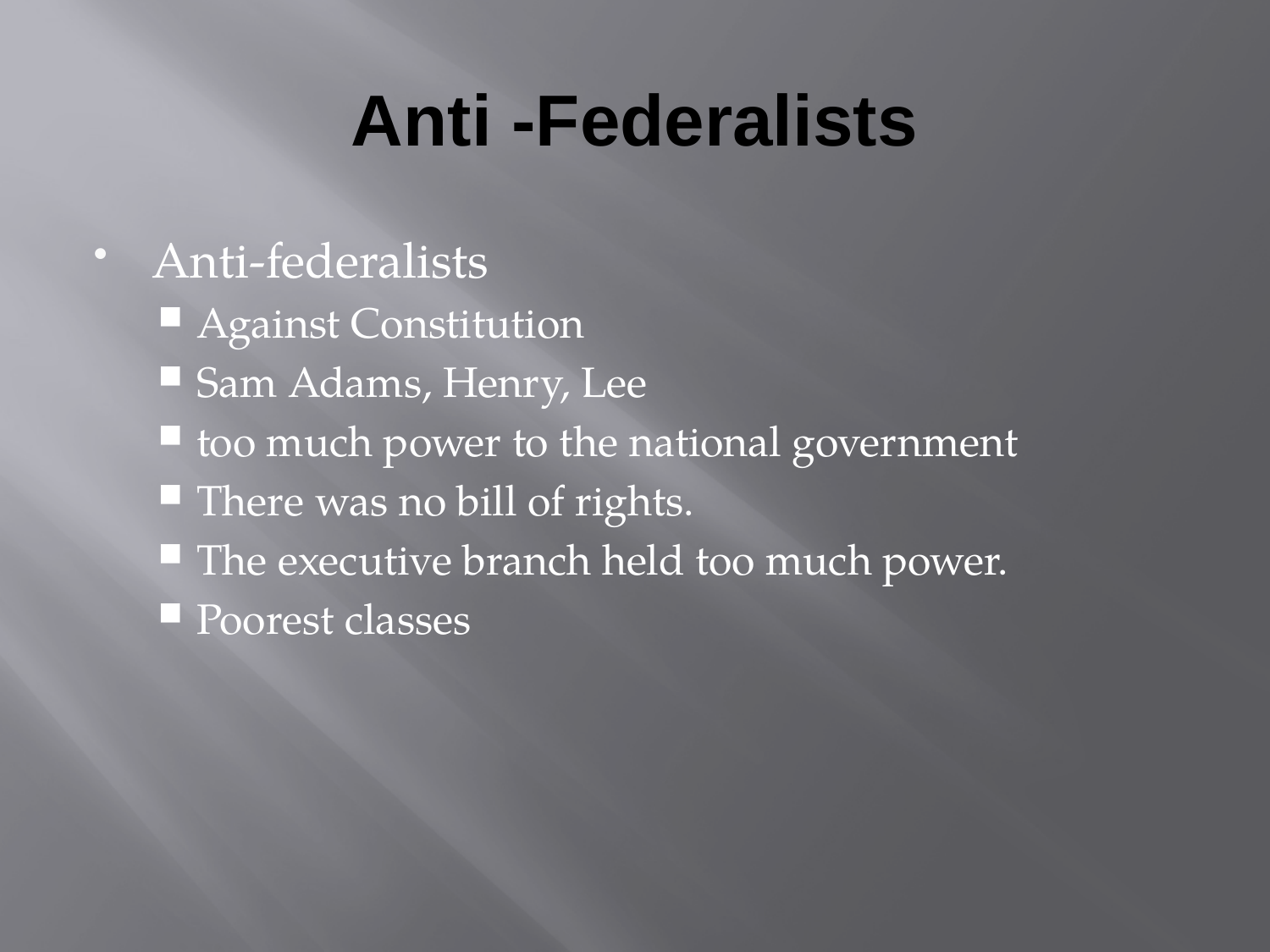

# Anti -Federalists
Anti-federalists
Against Constitution
Sam Adams, Henry, Lee
too much power to the national government
There was no bill of rights.
The executive branch held too much power.
Poorest classes